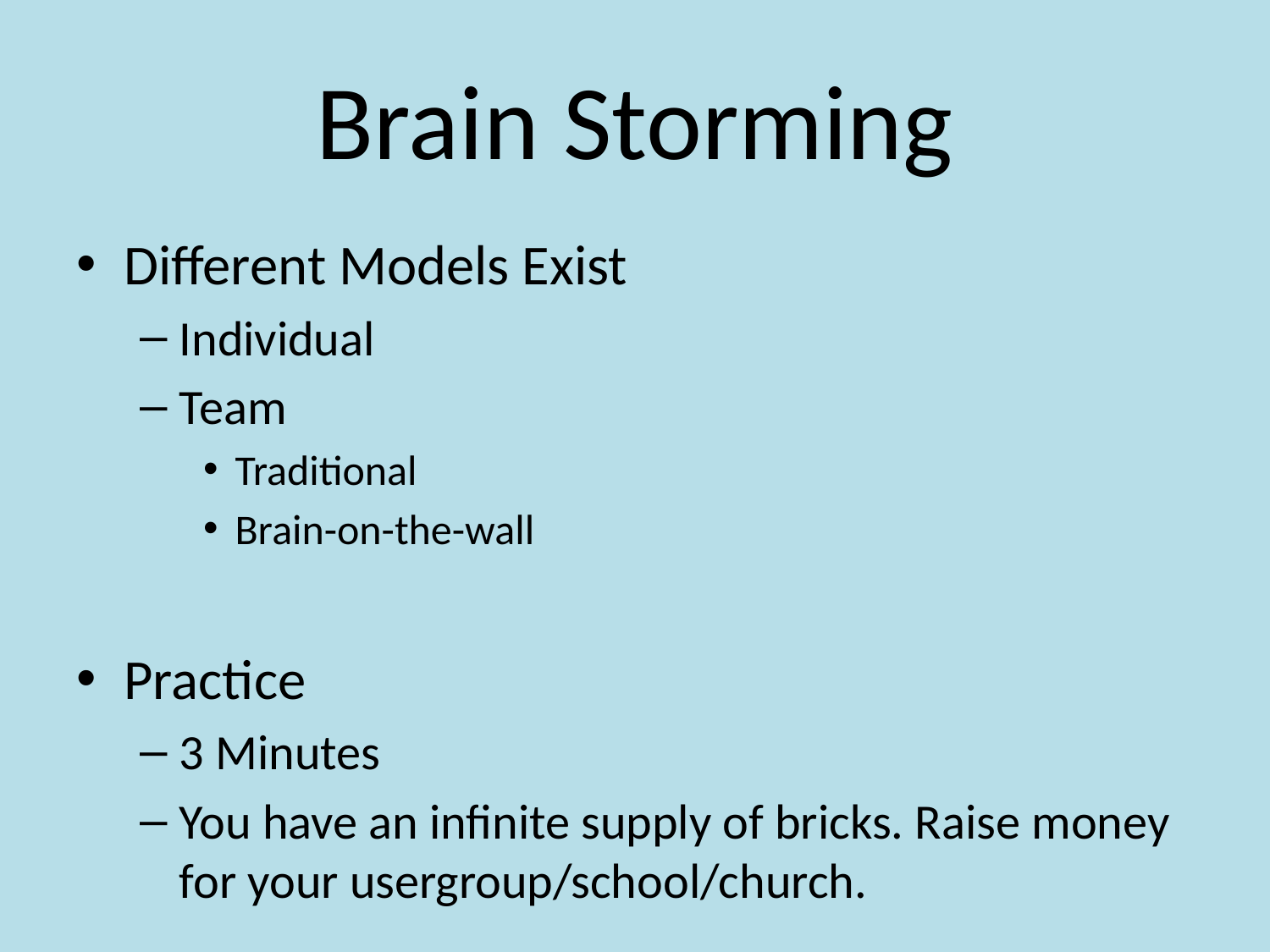

# Brain Storming
Different Models Exist
Individual
Team
Traditional
Brain-on-the-wall

Practice
3 Minutes
You have an infinite supply of bricks. Raise money for your usergroup/school/church.